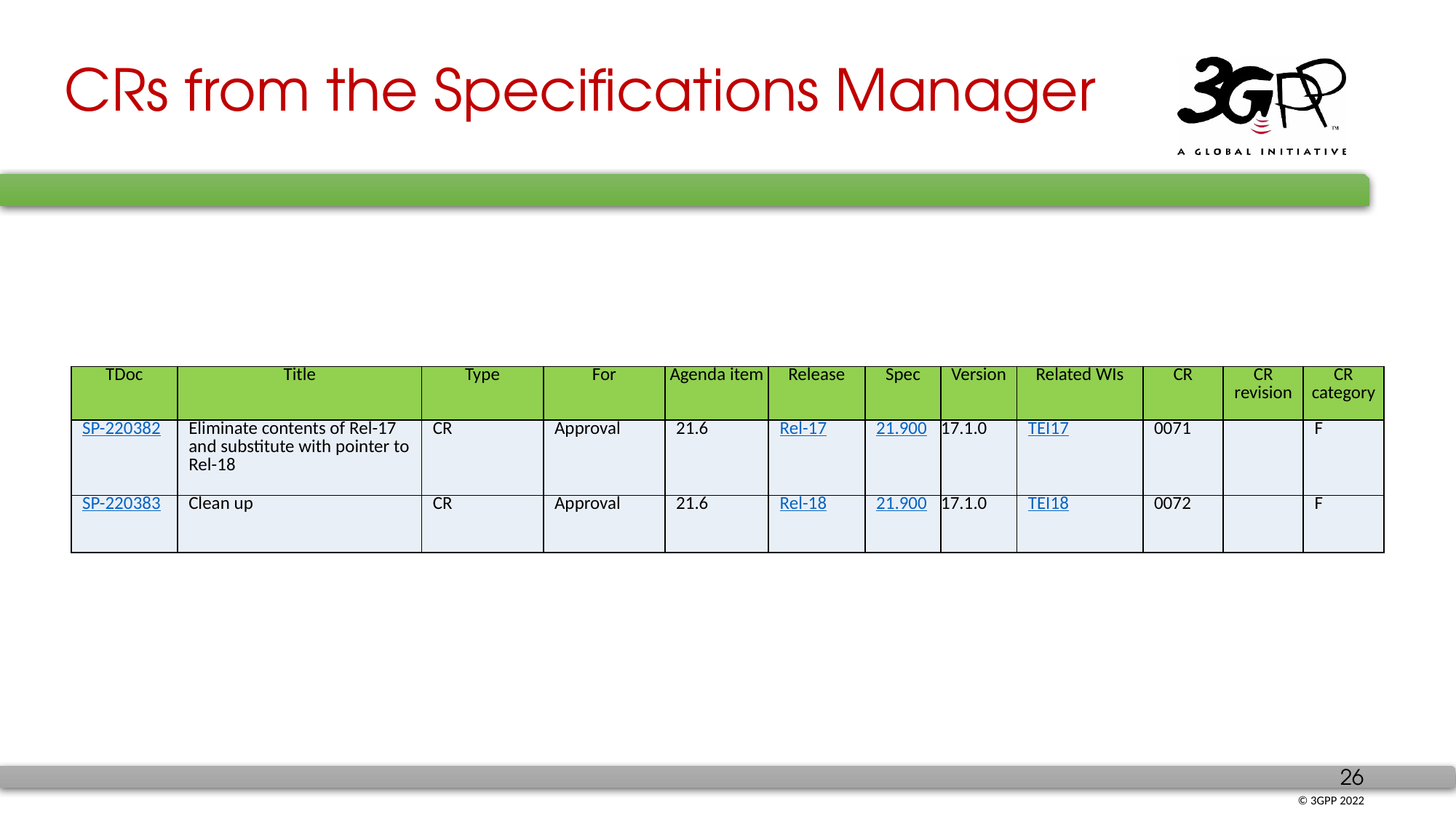

# CRs from the Specifications Manager

| TDoc | Title | Type | For | Agenda item | Release | Spec | Version | Related WIs | CR | CR revision | CR category |
| --- | --- | --- | --- | --- | --- | --- | --- | --- | --- | --- | --- |
| SP-220382 | Eliminate contents of Rel-17 and substitute with pointer to Rel-18 | CR | Approval | 21.6 | Rel-17 | 21.900 | 17.1.0 | TEI17 | 0071 |  | F |
| SP-220383 | Clean up | CR | Approval | 21.6 | Rel-18 | 21.900 | 17.1.0 | TEI18 | 0072 |  | F |